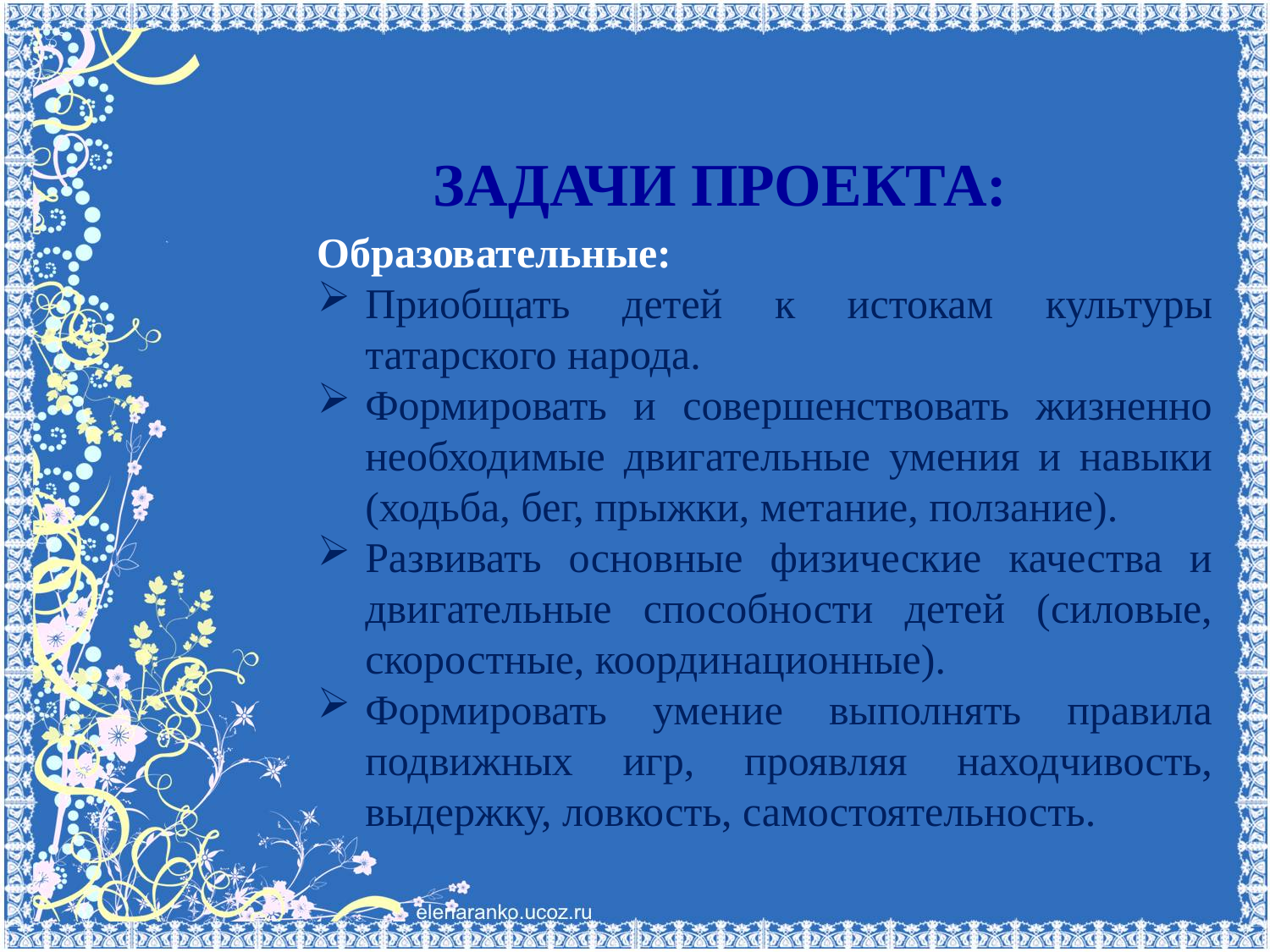

# ЗАДАЧИ ПРОЕКТА:
Образовательные:
Приобщать детей к истокам культуры татарского народа.
Формировать и совершенствовать жизненно необходимые двигательные умения и навыки (ходьба, бег, прыжки, метание, ползание).
Развивать основные физические качества и двигательные способности детей (силовые, скоростные, координационные).
Формировать умение выполнять правила подвижных игр, проявляя находчивость, выдержку, ловкость, самостоятельность.